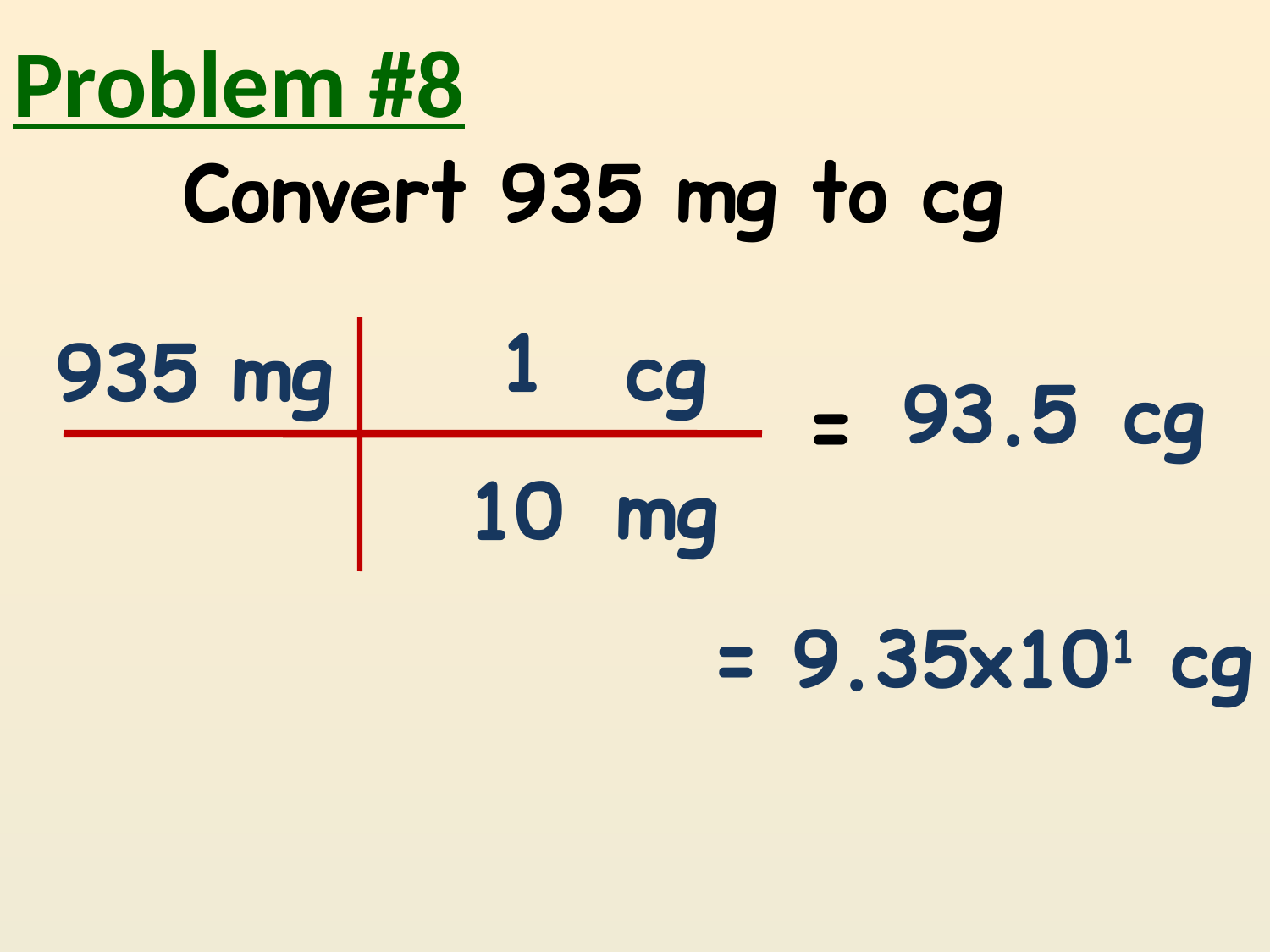

# Problem #8
Convert 935 mg to cg
1
cg
935 mg
93.5
cg
=
10
mg
= 9.35x101 cg